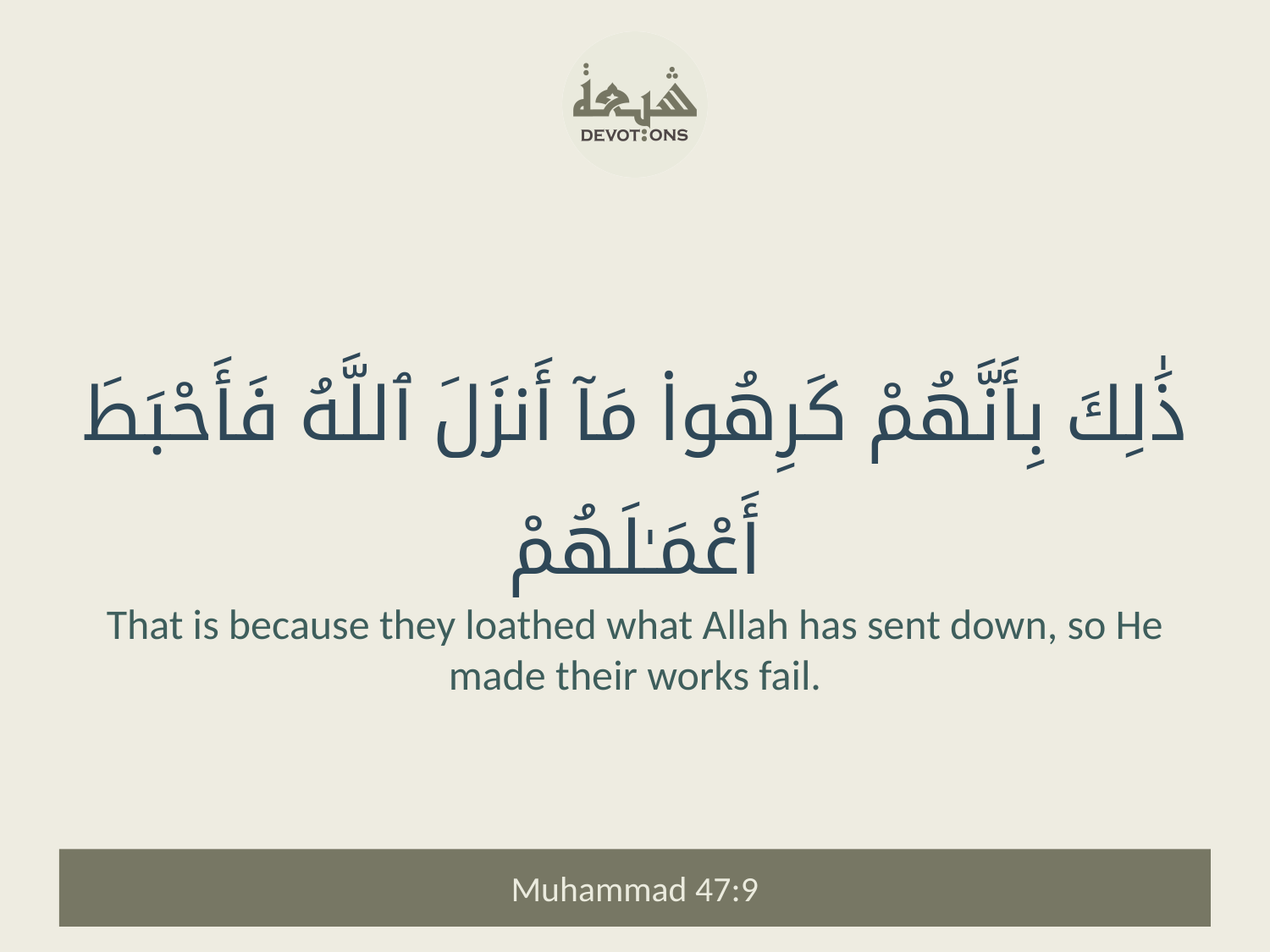

ذَٰلِكَ بِأَنَّهُمْ كَرِهُوا۟ مَآ أَنزَلَ ٱللَّهُ فَأَحْبَطَ أَعْمَـٰلَهُمْ
That is because they loathed what Allah has sent down, so He made their works fail.
Muhammad 47:9